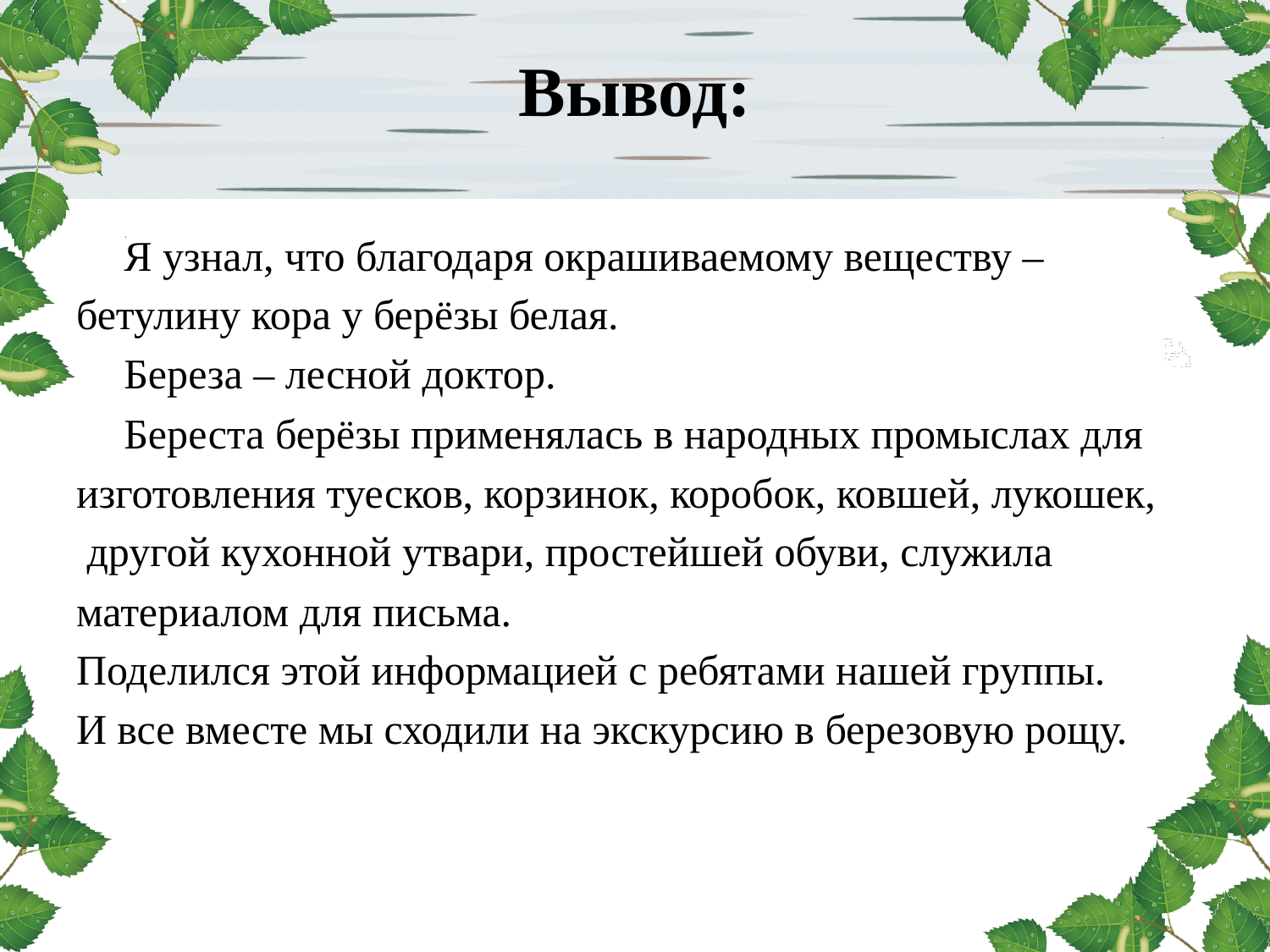

# Вывод:
	Я узнал, что благодаря окрашиваемому веществу –
бетулину кора у берёзы белая.
	Береза – лесной доктор.
	Береста берёзы применялась в народных промыслах для
изготовления туесков, корзинок, коробок, ковшей, лукошек,
 другой кухонной утвари, простейшей обуви, служила
материалом для письма.
Поделился этой информацией с ребятами нашей группы.
И все вместе мы сходили на экскурсию в березовую рощу.